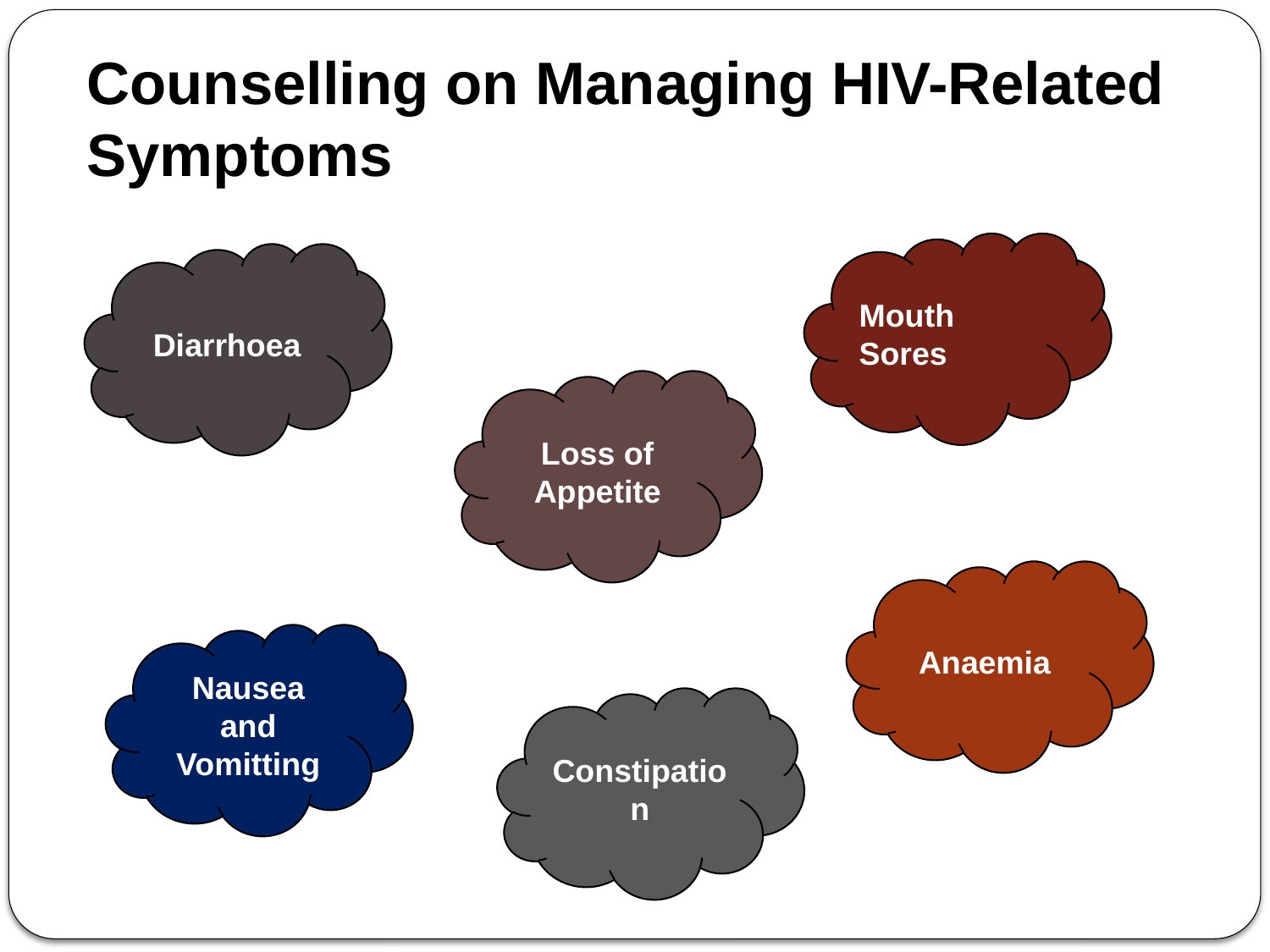

# Counselling on Managing HIV-Related Symptoms
Mouth Sores
Diarrhoea
Loss of Appetite
Anaemia
Nausea and Vomitting
Constipation